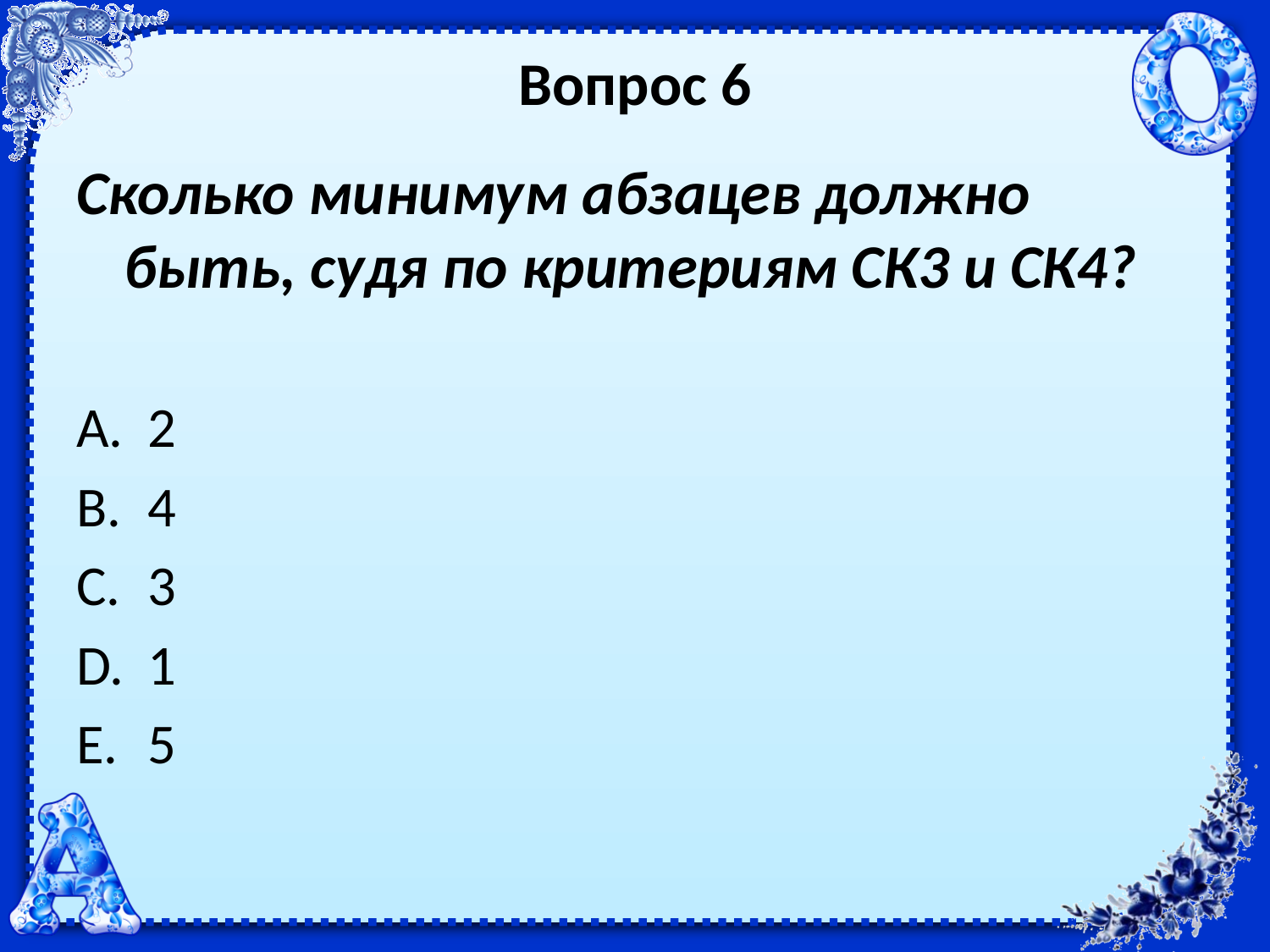

# Вопрос 6
Сколько минимум абзацев должно быть, судя по критериям СК3 и СК4?

2
4
3
1
5